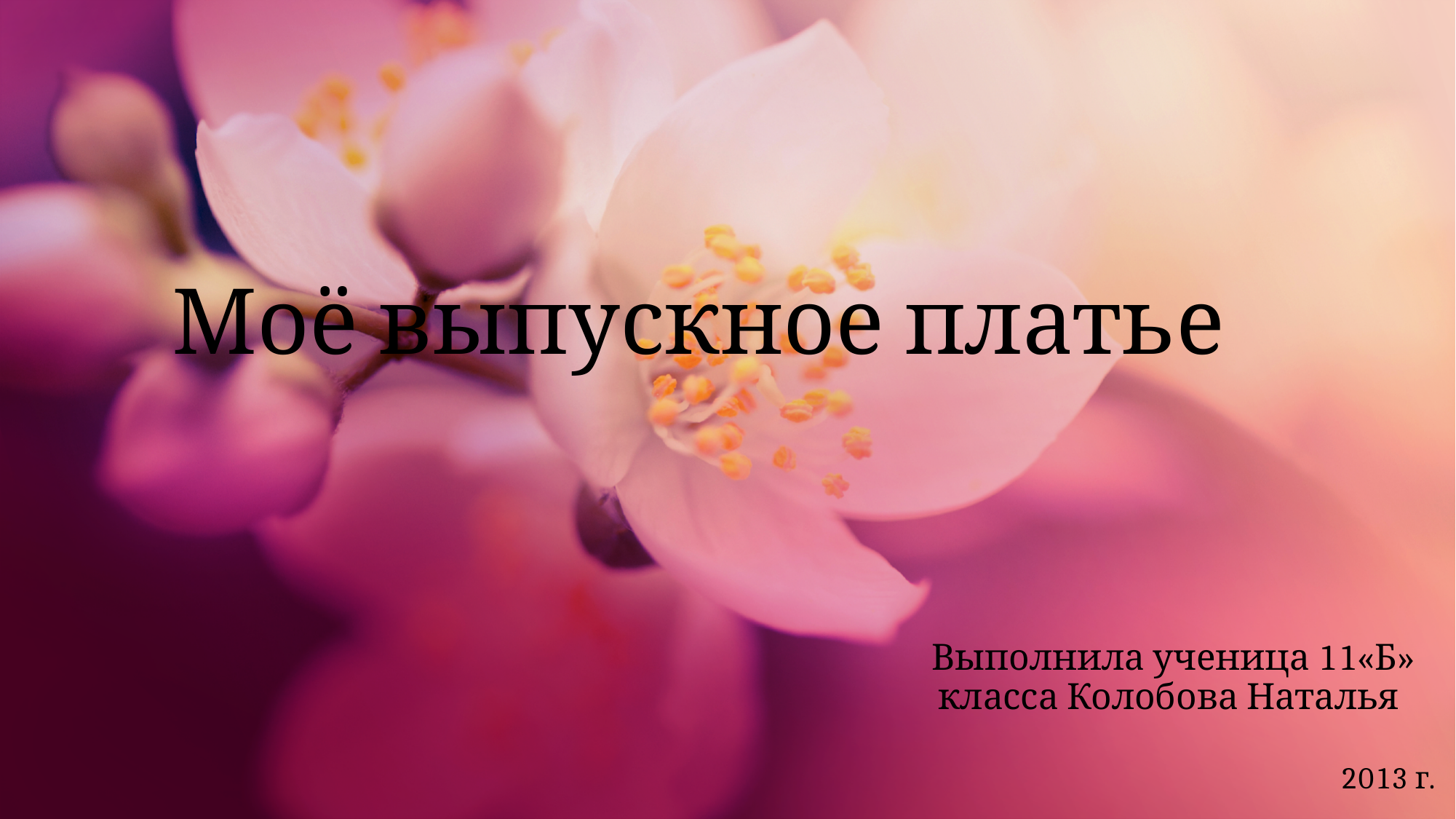

# Моё выпускное платье
Выполнила ученица 11«Б»
 класса Колобова Наталья

2013 г.